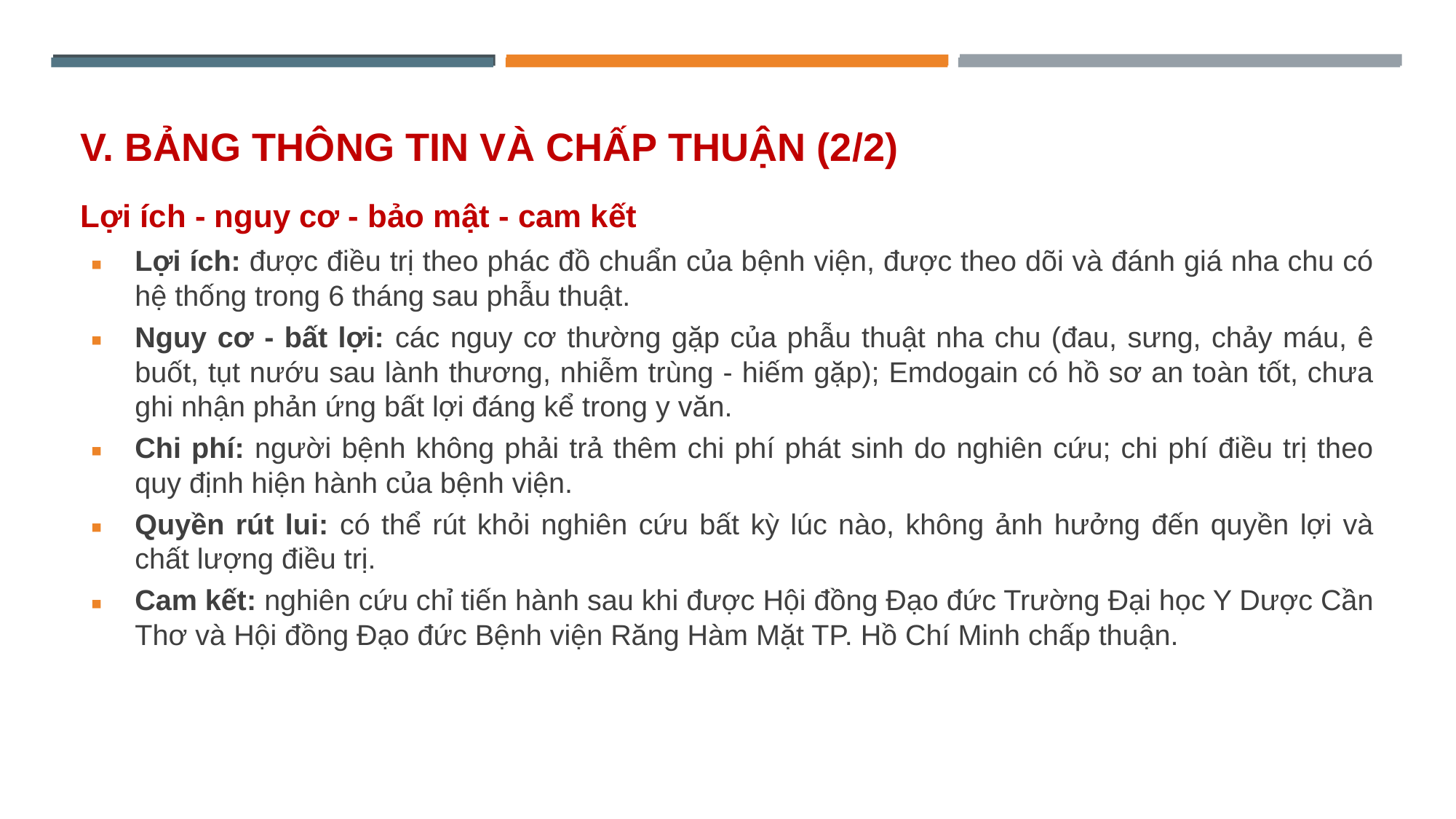

# V. BẢNG THÔNG TIN VÀ CHẤP THUẬN (2/2)
Lợi ích - nguy cơ - bảo mật - cam kết
Lợi ích: được điều trị theo phác đồ chuẩn của bệnh viện, được theo dõi và đánh giá nha chu có hệ thống trong 6 tháng sau phẫu thuật.
Nguy cơ - bất lợi: các nguy cơ thường gặp của phẫu thuật nha chu (đau, sưng, chảy máu, ê buốt, tụt nướu sau lành thương, nhiễm trùng - hiếm gặp); Emdogain có hồ sơ an toàn tốt, chưa ghi nhận phản ứng bất lợi đáng kể trong y văn.
Chi phí: người bệnh không phải trả thêm chi phí phát sinh do nghiên cứu; chi phí điều trị theo quy định hiện hành của bệnh viện.
Quyền rút lui: có thể rút khỏi nghiên cứu bất kỳ lúc nào, không ảnh hưởng đến quyền lợi và chất lượng điều trị.
Cam kết: nghiên cứu chỉ tiến hành sau khi được Hội đồng Đạo đức Trường Đại học Y Dược Cần Thơ và Hội đồng Đạo đức Bệnh viện Răng Hàm Mặt TP. Hồ Chí Minh chấp thuận.